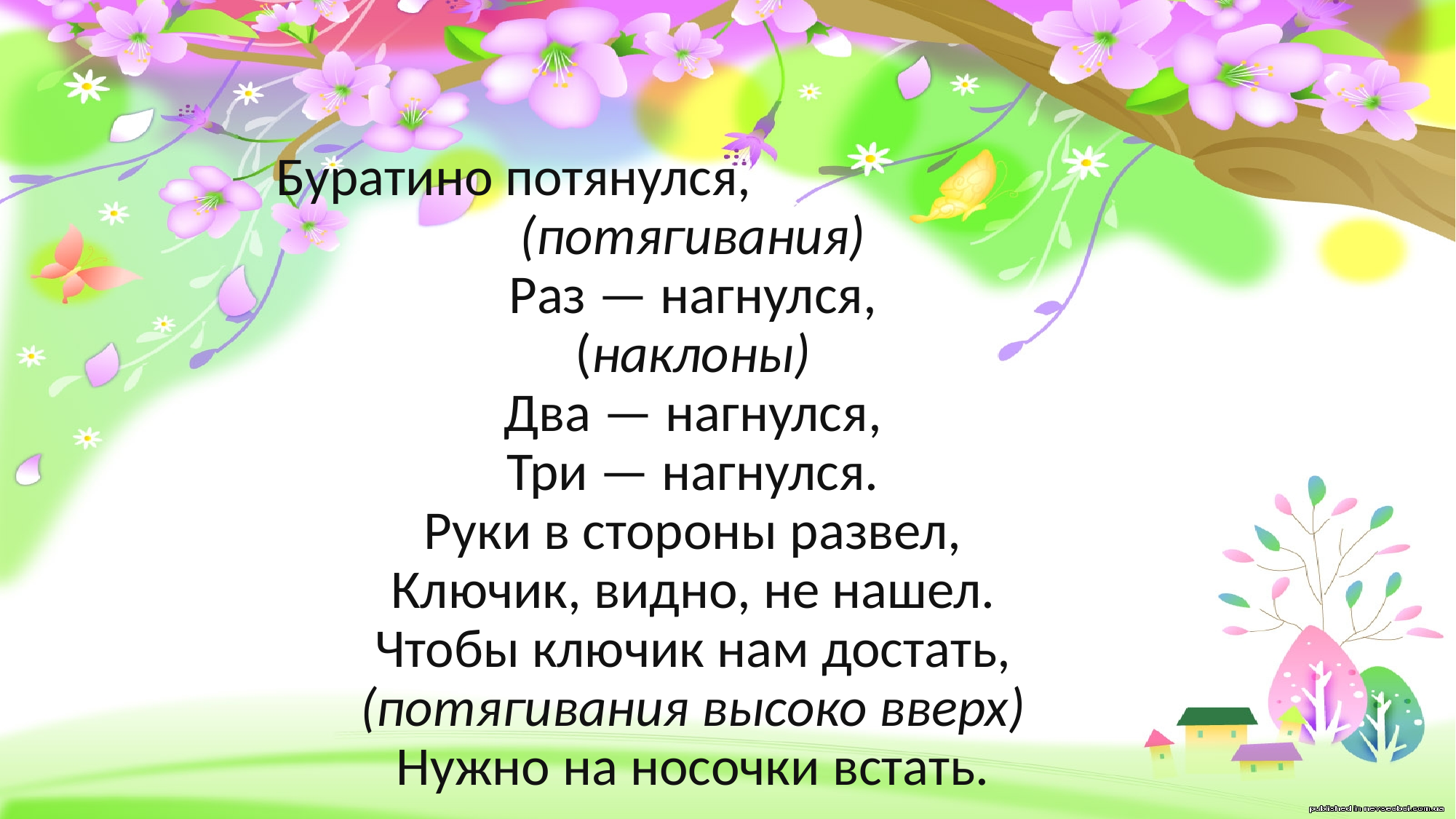

# Буратино потянулся, (потягивания) Раз — нагнулся, (наклоны) Два — нагнулся, Три — нагнулся. Руки в стороны развел, Ключик, видно, не нашел. Чтобы ключик нам достать, (потягивания высоко вверх) Нужно на носочки встать.